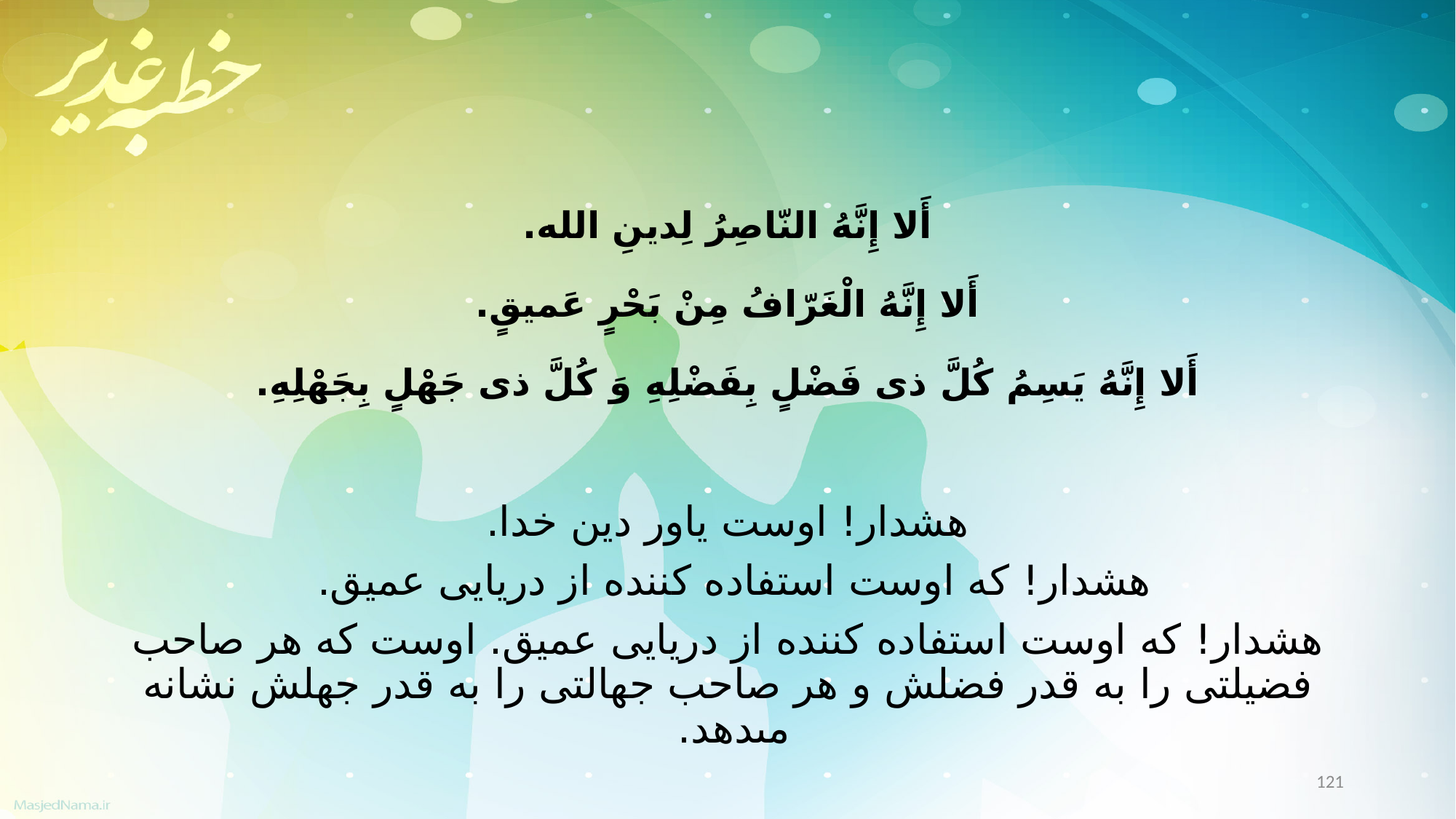

أَلا إِنَّهُ النّاصِرُ لِدینِ الله.
أَلا إِنَّهُ الْغَرّافُ مِنْ بَحْرٍ عَمیقٍ.
أَلا إِنَّهُ یَسِمُ کُلَّ ذی فَضْلٍ بِفَضْلِهِ وَ کُلَّ ذی جَهْلٍ بِجَهْلِهِ.
هشدار! اوست یاور دین خدا.
هشدار! که اوست استفاده کننده از دریایى عمیق.
هشدار! که اوست استفاده کننده از دریایى عمیق. اوست که هر صاحب فضیلتى را به قدر فضلش و هر صاحب جهالتى را به قدر جهلش نشانه مى‏دهد.
121